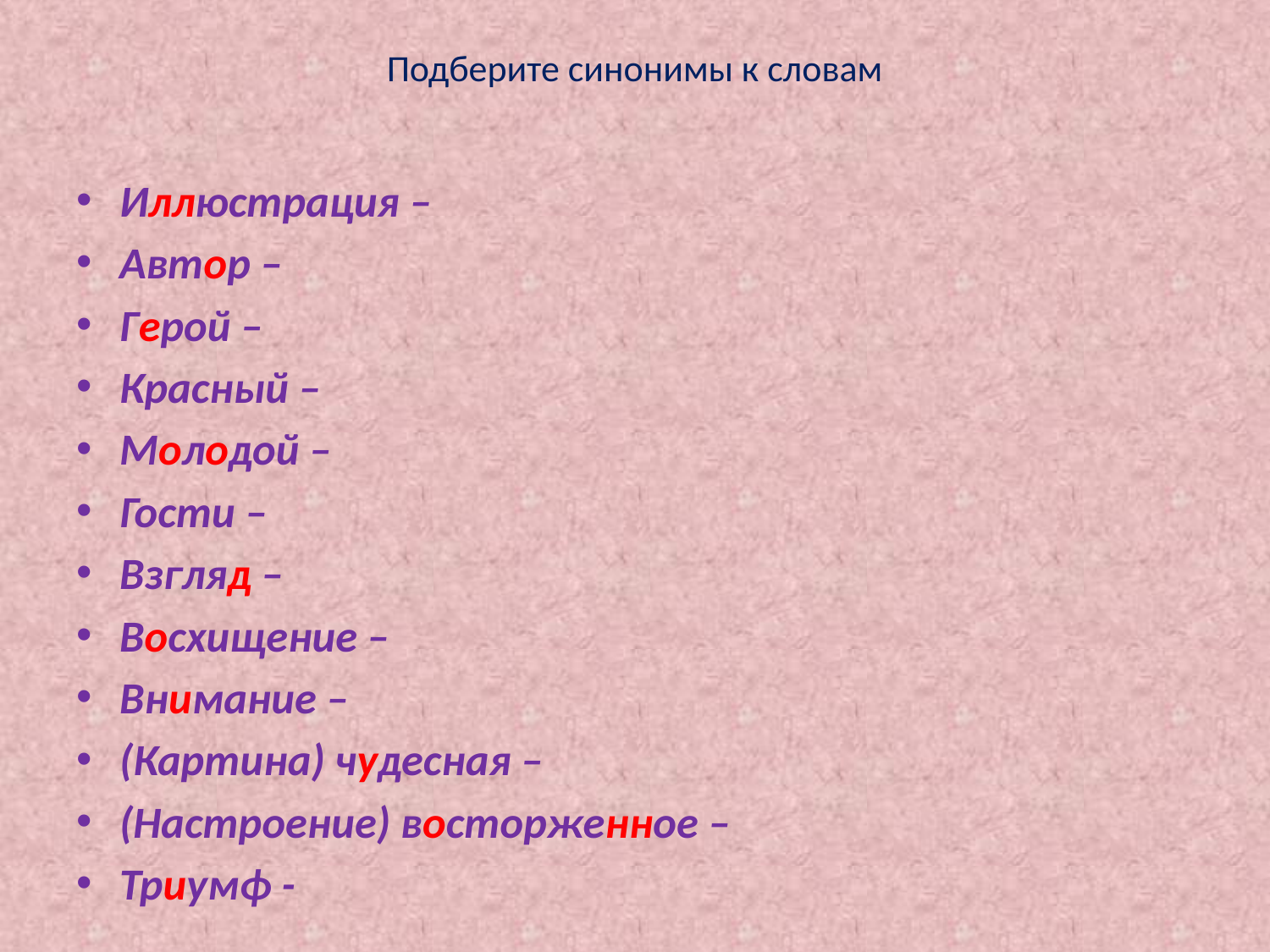

# Подберите синонимы к словам
Иллюстрация –
Автор –
Герой –
Красный –
Молодой –
Гости –
Взгляд –
Восхищение –
Внимание –
(Картина) чудесная –
(Настроение) восторженное –
Триумф -